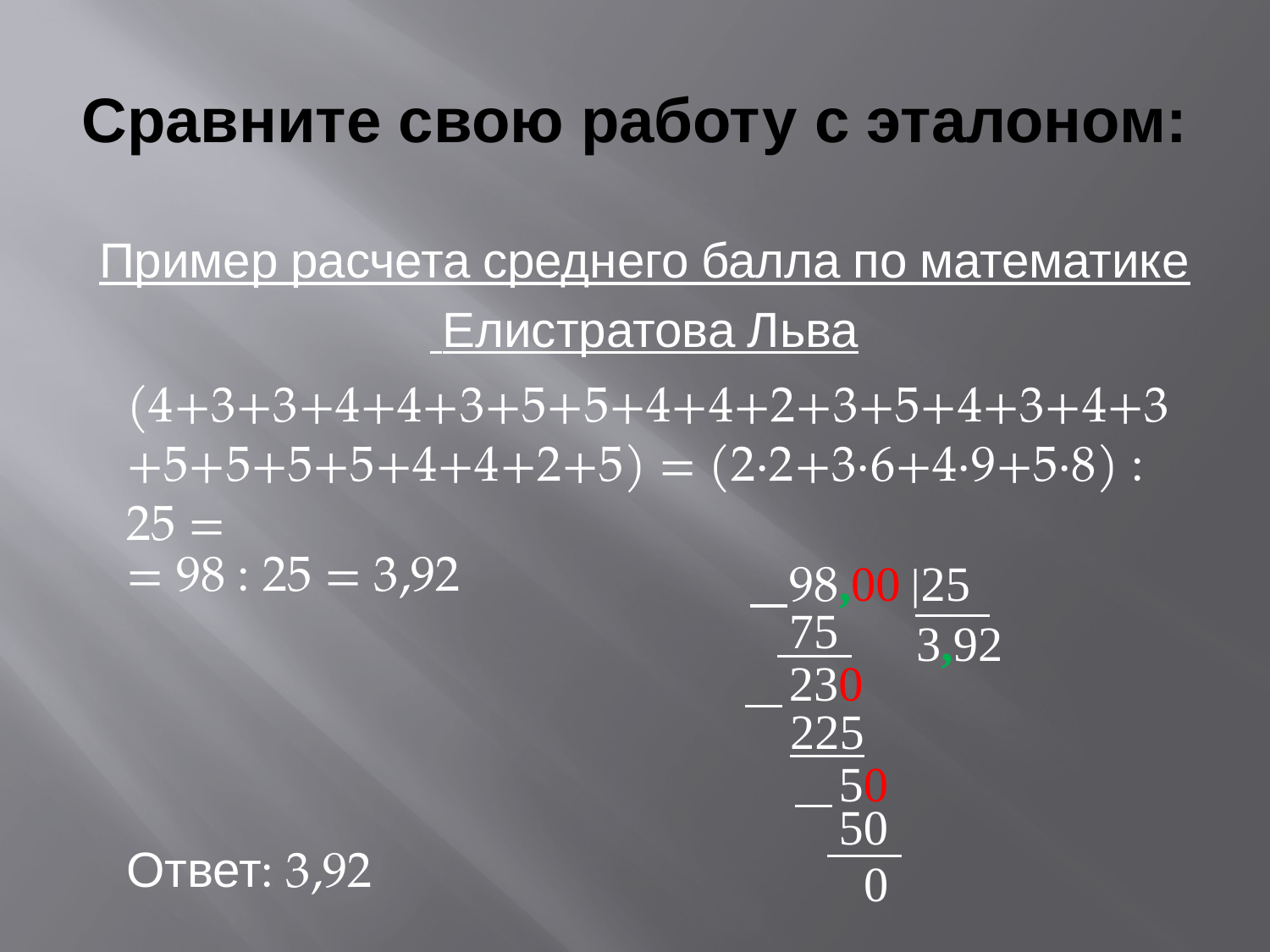

# Сравните свою работу с эталоном:
Пример расчета среднего балла по математике
 Елистратова Льва
(4+3+3+4+4+3+5+5+4+4+2+3+5+4+3+4+3+5+5+5+5+4+4+2+5) = (2·2+3·6+4·9+5·8) : 25 =

= 98 : 25 = 3,92

Ответ: 3,92
98,00
|25
75
3,92
230
225
50
50
0